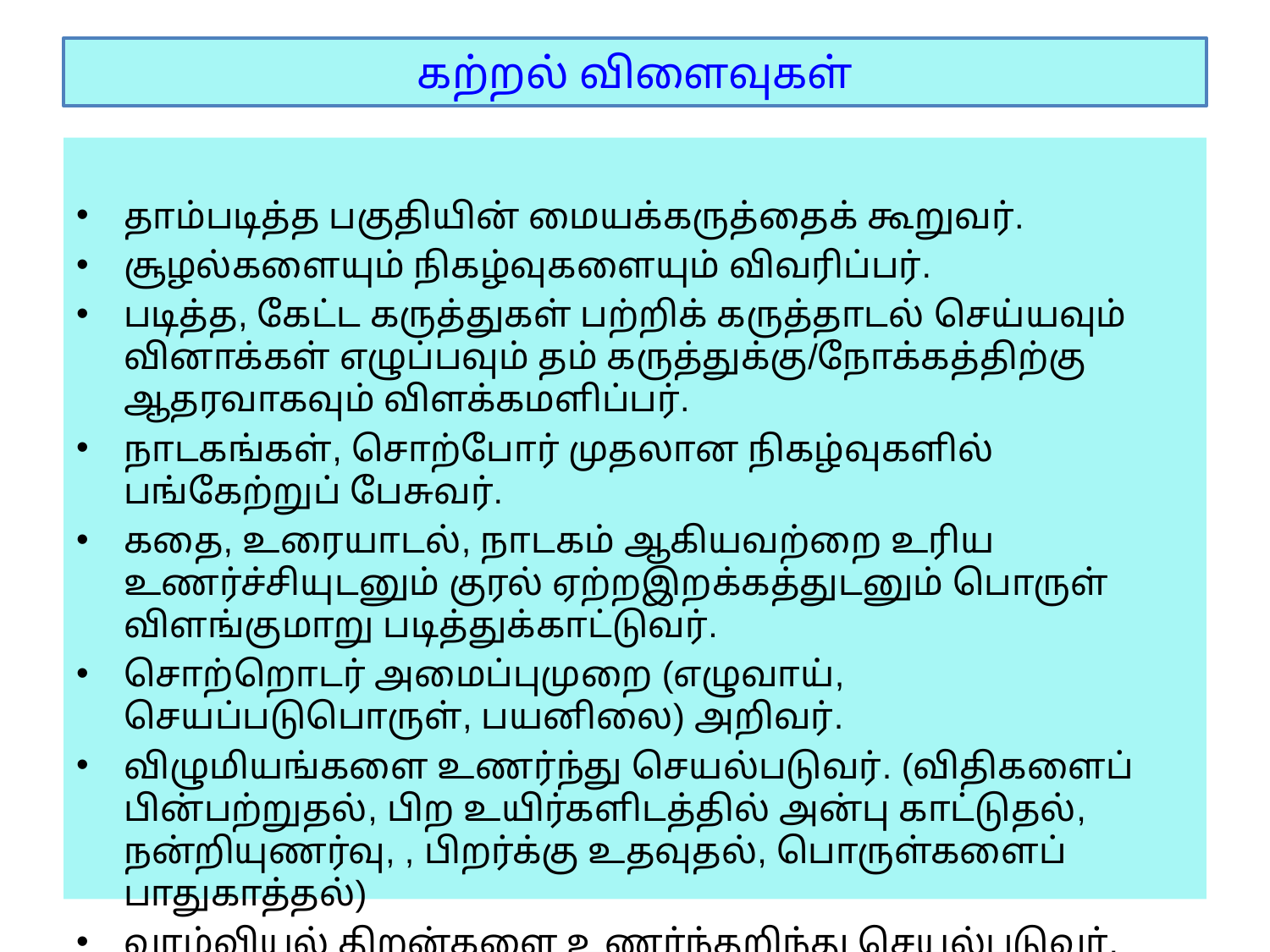

# கற்றல் விளைவுகள்

தாம்படித்த பகுதியின் மையக்கருத்தைக் கூறுவர்.
சூழல்களையும் நிகழ்வுகளையும் விவரிப்பர்.
படித்த, கேட்ட கருத்துகள் பற்றிக் கருத்தாடல் செய்யவும் வினாக்கள் எழுப்பவும் தம் கருத்துக்கு/நோக்கத்திற்கு ஆதரவாகவும் விளக்கமளிப்பர்.
நாடகங்கள், சொற்போர் முதலான நிகழ்வுகளில் பங்கேற்றுப் பேசுவர்.
கதை, உரையாடல், நாடகம் ஆகியவற்றை உரிய உணர்ச்சியுடனும் குரல் ஏற்றஇறக்கத்துடனும் பொருள் விளங்குமாறு படித்துக்காட்டுவர்.
சொற்றொடர் அமைப்புமுறை (எழுவாய், செயப்படுபொருள், பயனிலை) அறிவர்.
விழுமியங்களை உணர்ந்து செயல்படுவர். (விதிகளைப் பின்பற்றுதல், பிற உயிர்களிடத்தில் அன்பு காட்டுதல், நன்றியுணர்வு, , பிறர்க்கு உதவுதல், பொருள்களைப் பாதுகாத்தல்)
வாழ்வியல் திறன்களை உணர்ந்தறிந்து செயல்படுவர். (தன்னையறிதல், சிக்கல் தீர்க்கும் திறன், முடிவெடுக்கும் திறன், பிறரை அவர் நிலையிலிருந்து புரிந்துகொள்ளும் திறன், உணர்வுகளைக் கையாளும் திறன்)